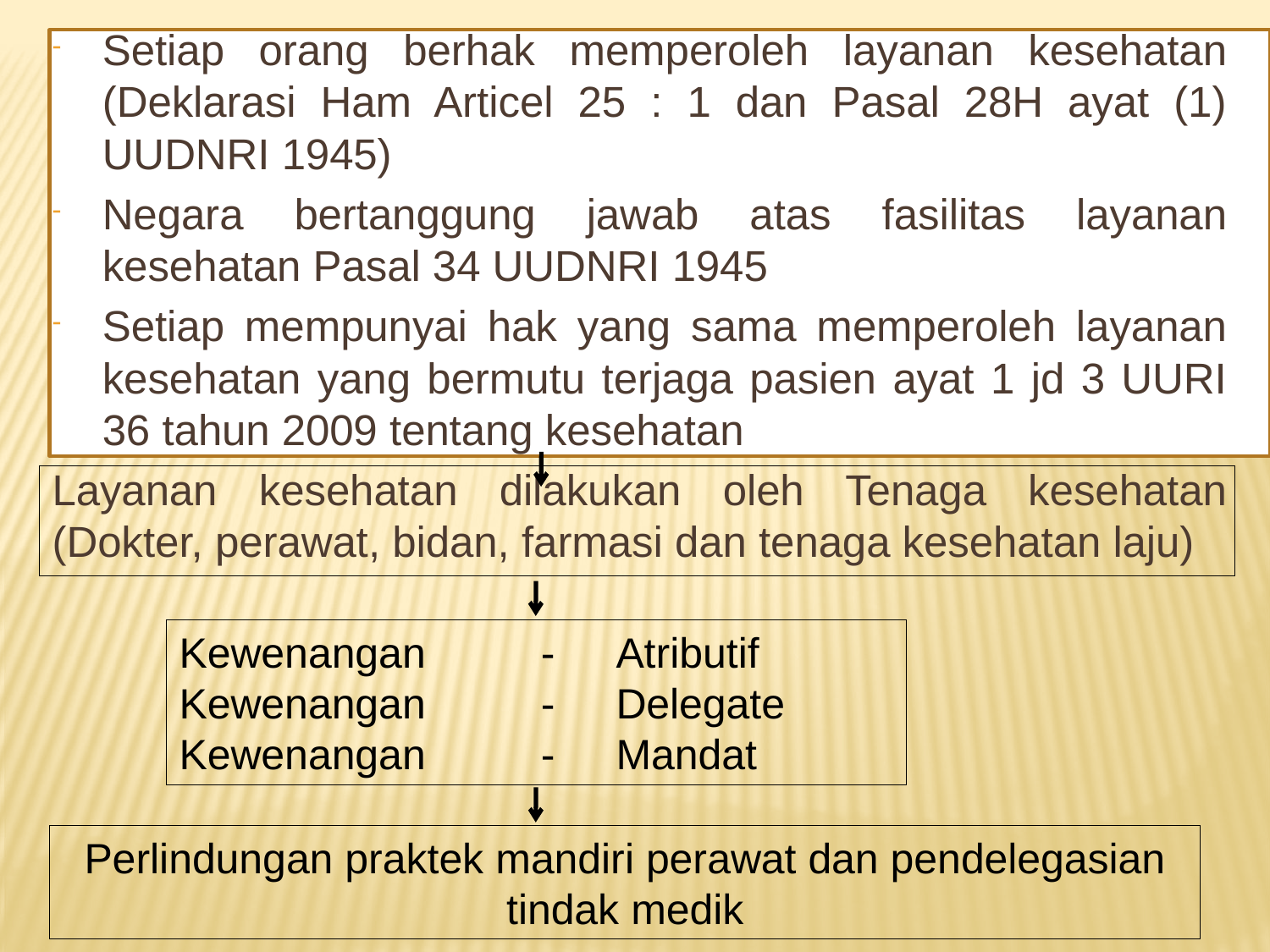

Setiap orang berhak memperoleh layanan kesehatan (Deklarasi Ham Articel 25 : 1 dan Pasal 28H ayat (1) UUDNRI 1945)
Negara bertanggung jawab atas fasilitas layanan kesehatan Pasal 34 UUDNRI 1945
Setiap mempunyai hak yang sama memperoleh layanan kesehatan yang bermutu terjaga pasien ayat 1 jd 3 UURI 36 tahun 2009 tentang kesehatan
Layanan kesehatan dilakukan oleh Tenaga kesehatan (Dokter, perawat, bidan, farmasi dan tenaga kesehatan laju)

Kewenangan	-	Atributif
Kewenangan 	-	Delegate
Kewenangan 	-	Mandat
Perlindungan praktek mandiri perawat dan pendelegasian tindak medik